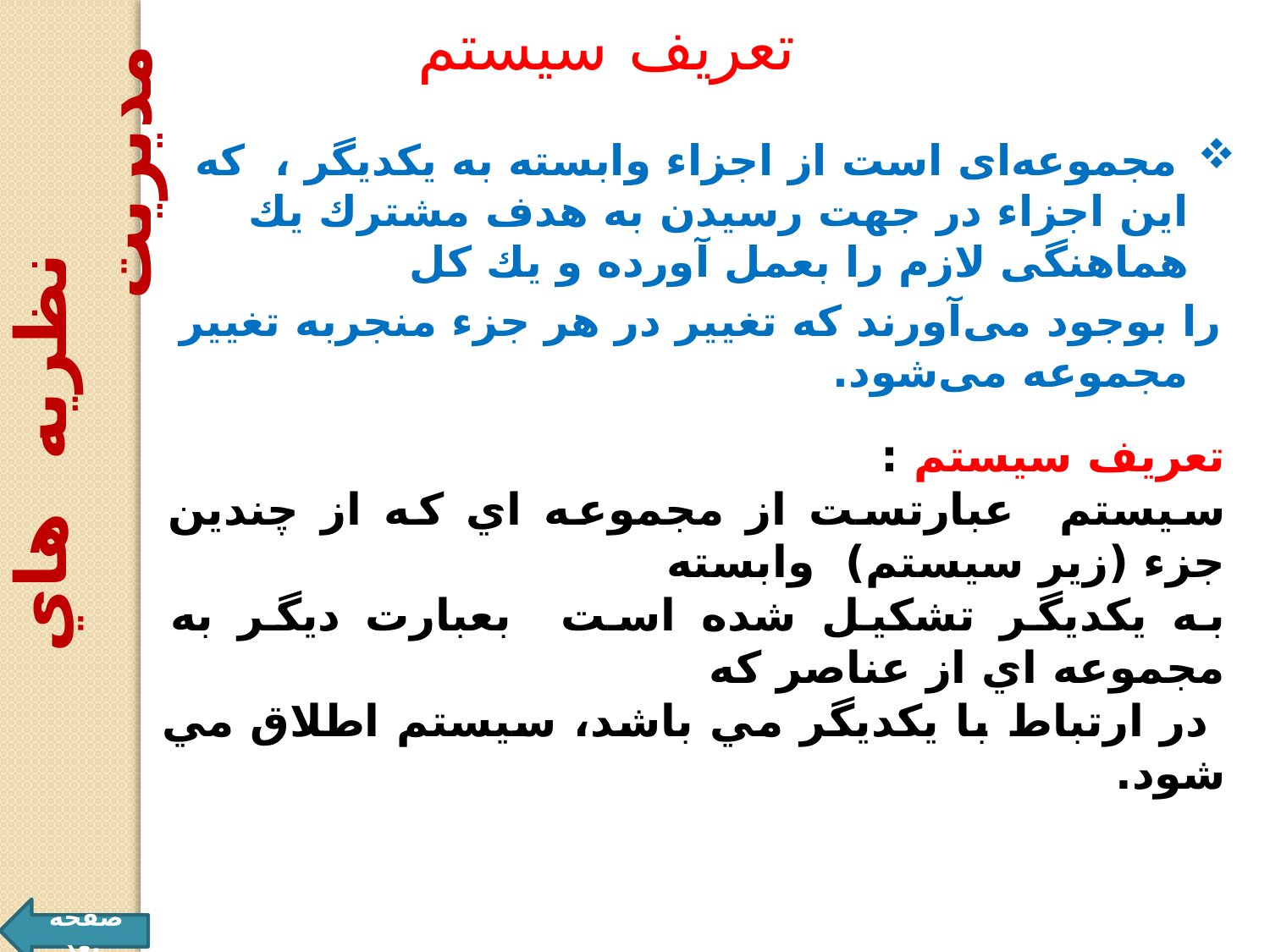

تعریف سیستم
 مجموعه‌ای است از اجزاء وابسته به یكدیگر ،  كه این اجزاء در جهت رسیدن به هدف مشترك یك هماهنگی لازم را بعمل آورده و یك كل
 را بوجود می‌آورند كه تغییر در هر جزء منجربه تغییر مجموعه می‌شود.
    نظريه هاي مديريت
تعريف سيستم :
سيستم  عبارتست از مجموعه اي كه از چندين جزء (زير سيستم)  وابسته
به يكديگر تشكيل شده است  بعبارت ديگر به مجموعه اي از عناصر كه
 در ارتباط با يكديگر مي باشد، سيستم اطلاق مي شود.
صفحه  بعد